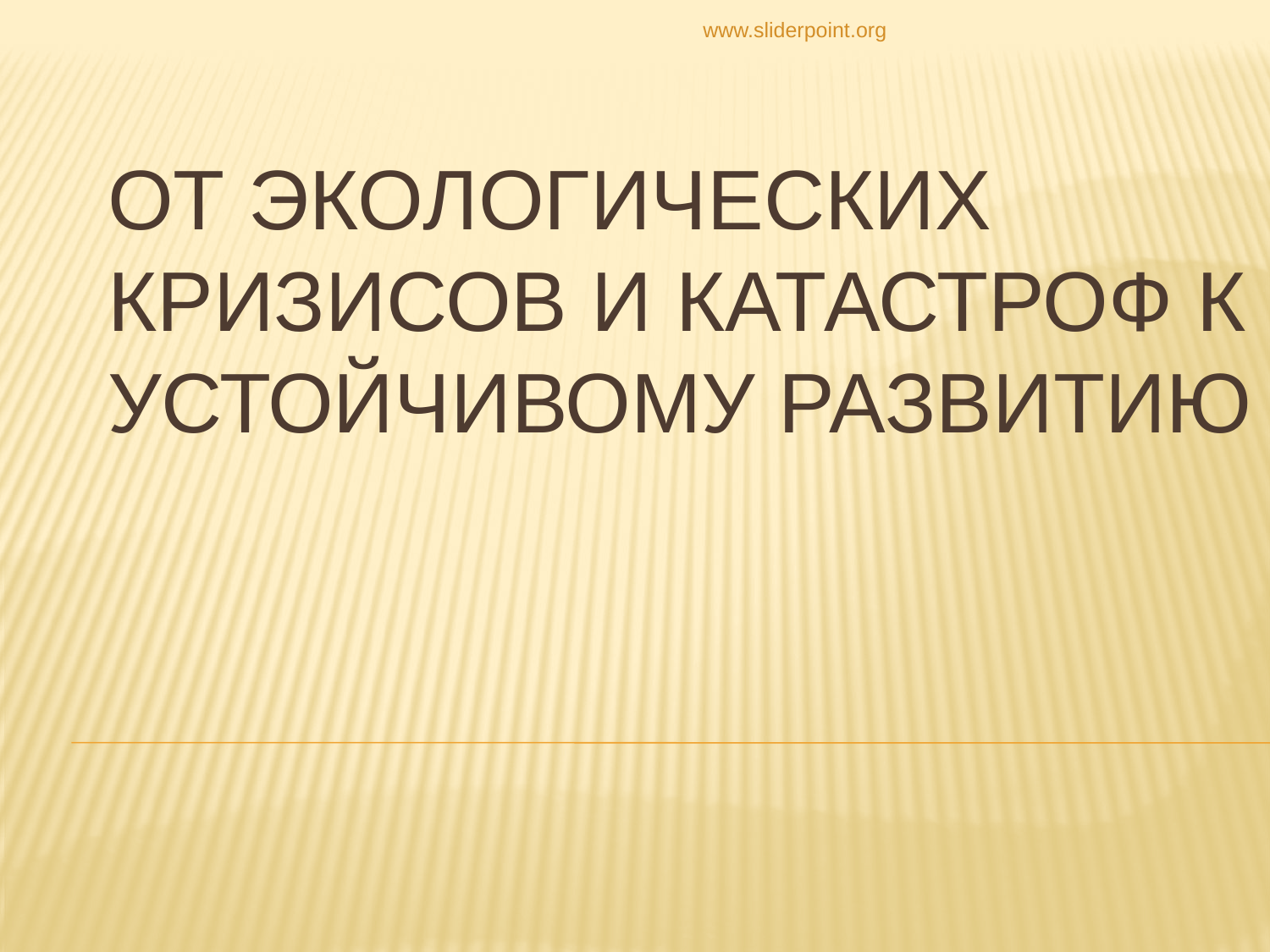

www.sliderpoint.org
# От экологических кризисов и катастроф к устойчивому развитию